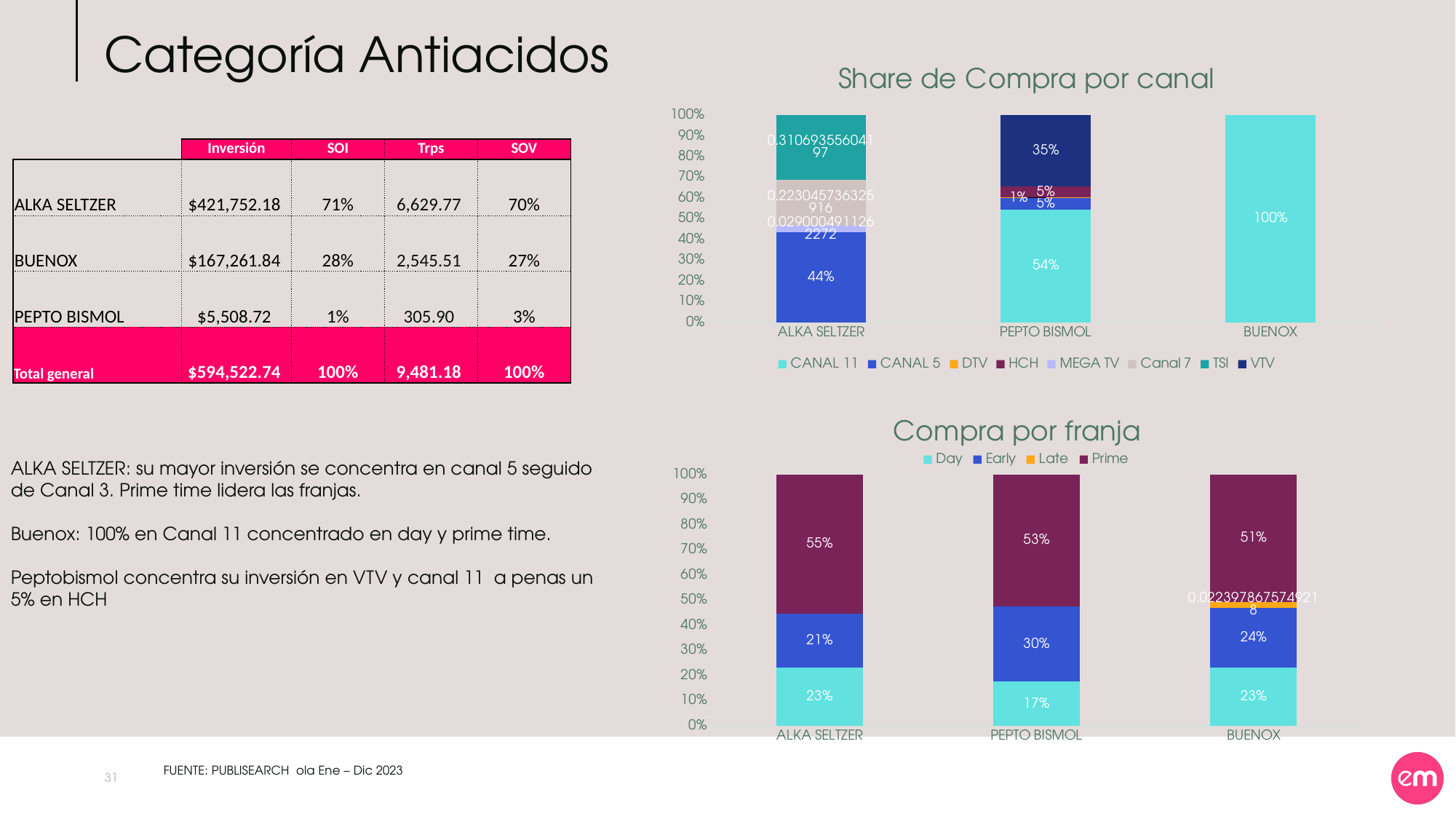

# Categoría Antiacidos

### Chart: Share de Compra por canal

| Category | CANAL 11 | CANAL 5 | DTV | HCH | MEGA TV | Canal 7 | TSI | VTV |
|---|---|---|---|---|---|---|---|---|
| ALKA SELTZER | None | 0.4354164472305873 | 0.0 | 0.0 | 0.029000491126227167 | 0.22304573632591562 | 0.3106935560419696 | None |
| PEPTO BISMOL | 0.5444576245923682 | 0.05421667495791413 | 0.0052967701140894385 | 0.05033130450022416 | None | None | None | 0.345697625835404 |
| BUENOX | 1.0 | None | None | None | None | None | None | None |
|  | Inversión | SOI | Trps | SOV |
| --- | --- | --- | --- | --- |
| ALKA SELTZER | $421,752.18 | 71% | 6,629.77 | 70% |
| BUENOX | $167,261.84 | 28% | 2,545.51 | 27% |
| PEPTO BISMOL | $5,508.72 | 1% | 305.90 | 3% |
| Total general | $594,522.74 | 100% | 9,481.18 | 100% |

### Chart: Compra por franja

| Category | Day | Early | Late | Prime |
|---|---|---|---|---|
| ALKA SELTZER | 0.23149458532787598 | 0.21453234494715823 | None | 0.5518143336177957 |
| PEPTO BISMOL | 0.17485509486143952 | 0.29972113128829364 | None | 0.5251949838189385 |
| BUENOX | 0.2321233548673712 | 0.23816399188000145 | 0.022397867574921782 | 0.5073147856777055 |
ALKA SELTZER: su mayor inversión se concentra en canal 5 seguido de Canal 3. Prime time lidera las franjas.

Buenox: 100% en Canal 11 concentrado en day y prime time.

Peptobismol concentra su inversión en VTV y canal 11  a penas un 5% en HCH
FUENTE: PUBLISEARCH  ola Ene – Dic 2023

31
31